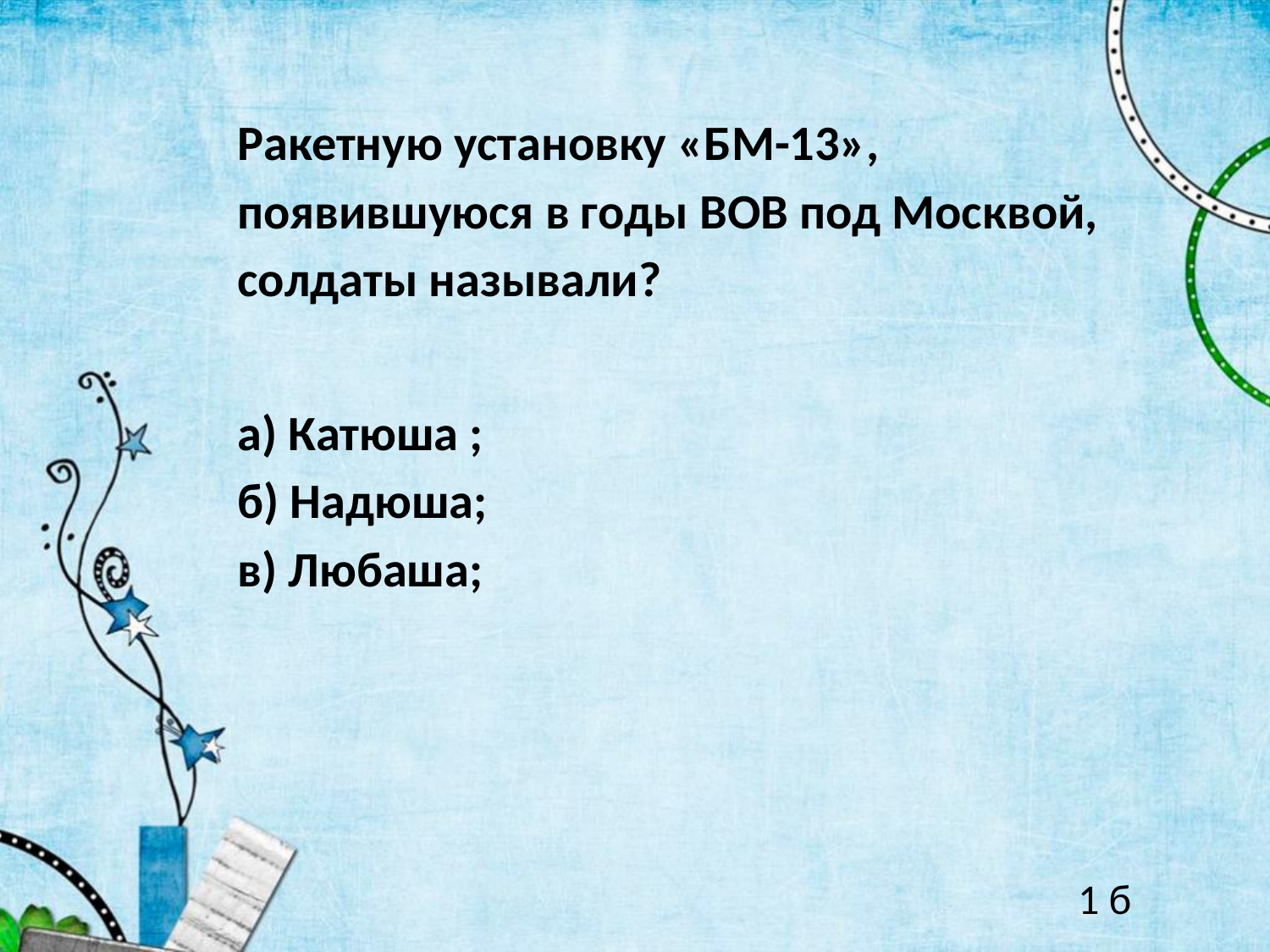

Ракетную установку «БМ-13»,  появившуюся в годы ВОВ под Москвой, солдаты называли?
а) Катюша ;
б) Надюша;
в) Любаша;
1 б